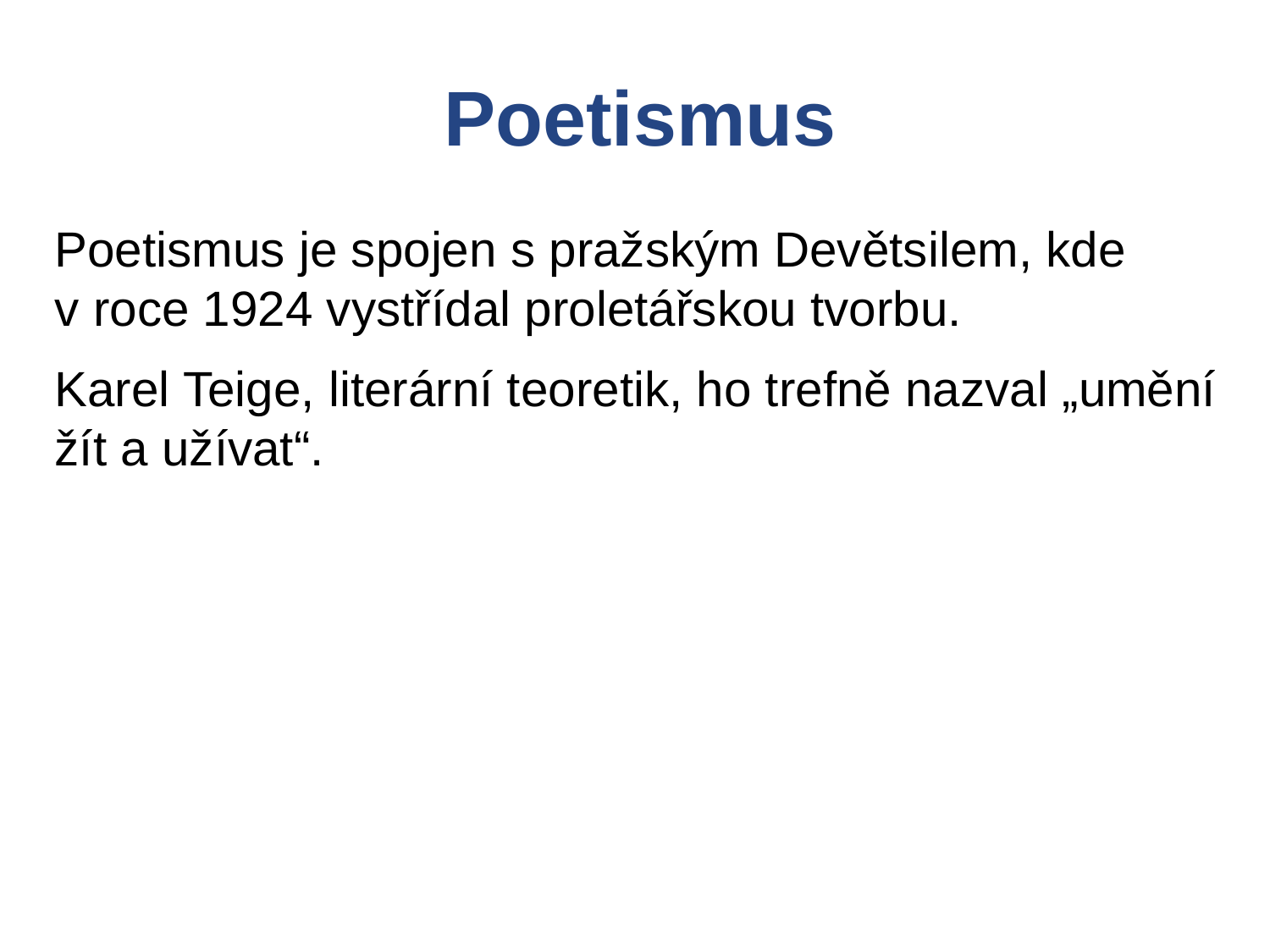

Poetismus
Poetismus je spojen s pražským Devětsilem, kde
v roce 1924 vystřídal proletářskou tvorbu.
Karel Teige, literární teoretik, ho trefně nazval „umění žít a užívat“.